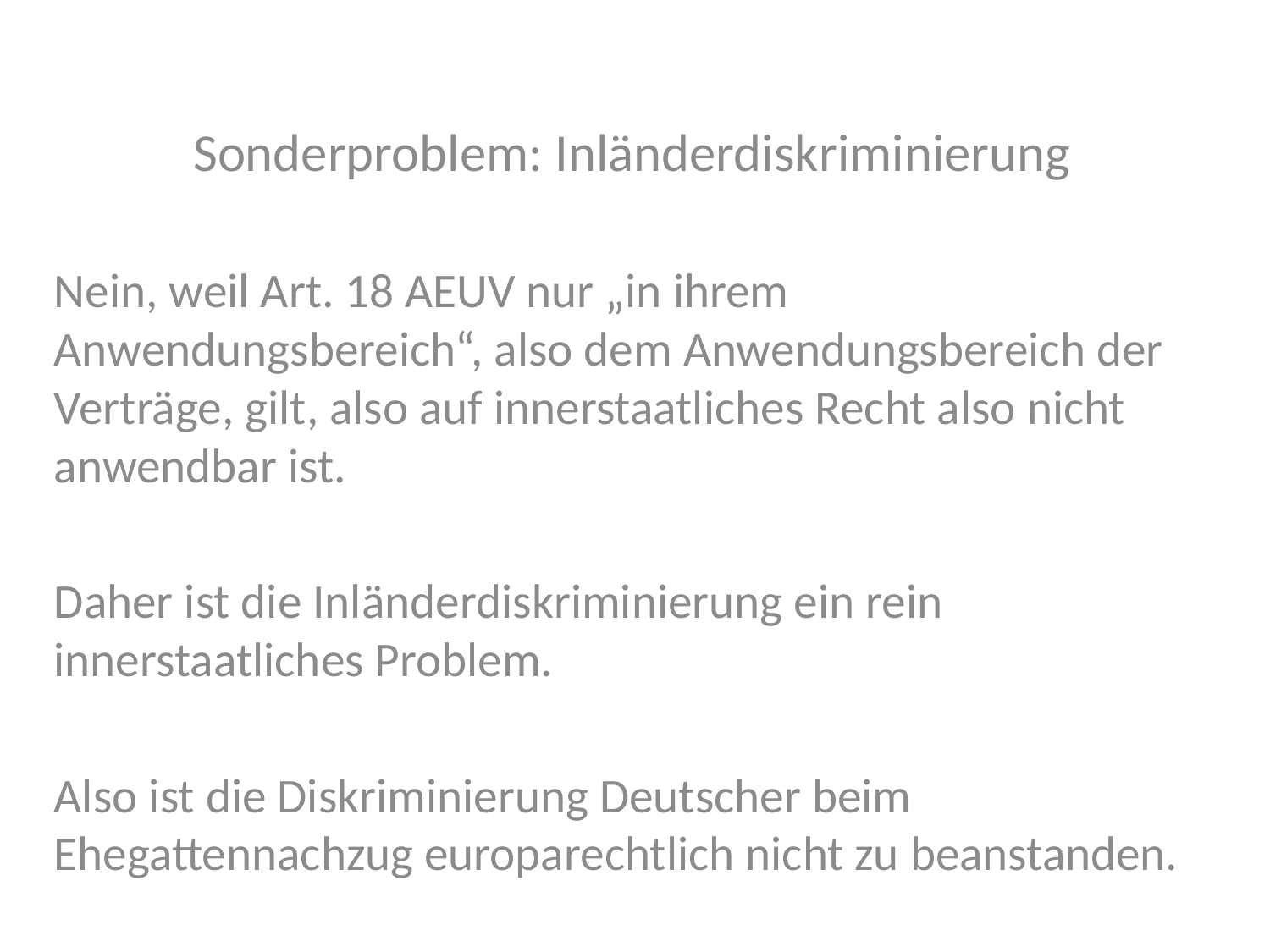

Sonderproblem: Inländerdiskriminierung

Nein, weil Art. 18 AEUV nur „in ihrem Anwendungsbereich“, also dem Anwendungsbereich der Verträge, gilt, also auf innerstaatliches Recht also nicht anwendbar ist.

Daher ist die Inländerdiskriminierung ein rein innerstaatliches Problem.

Also ist die Diskriminierung Deutscher beim Ehegattennachzug europarechtlich nicht zu beanstanden.